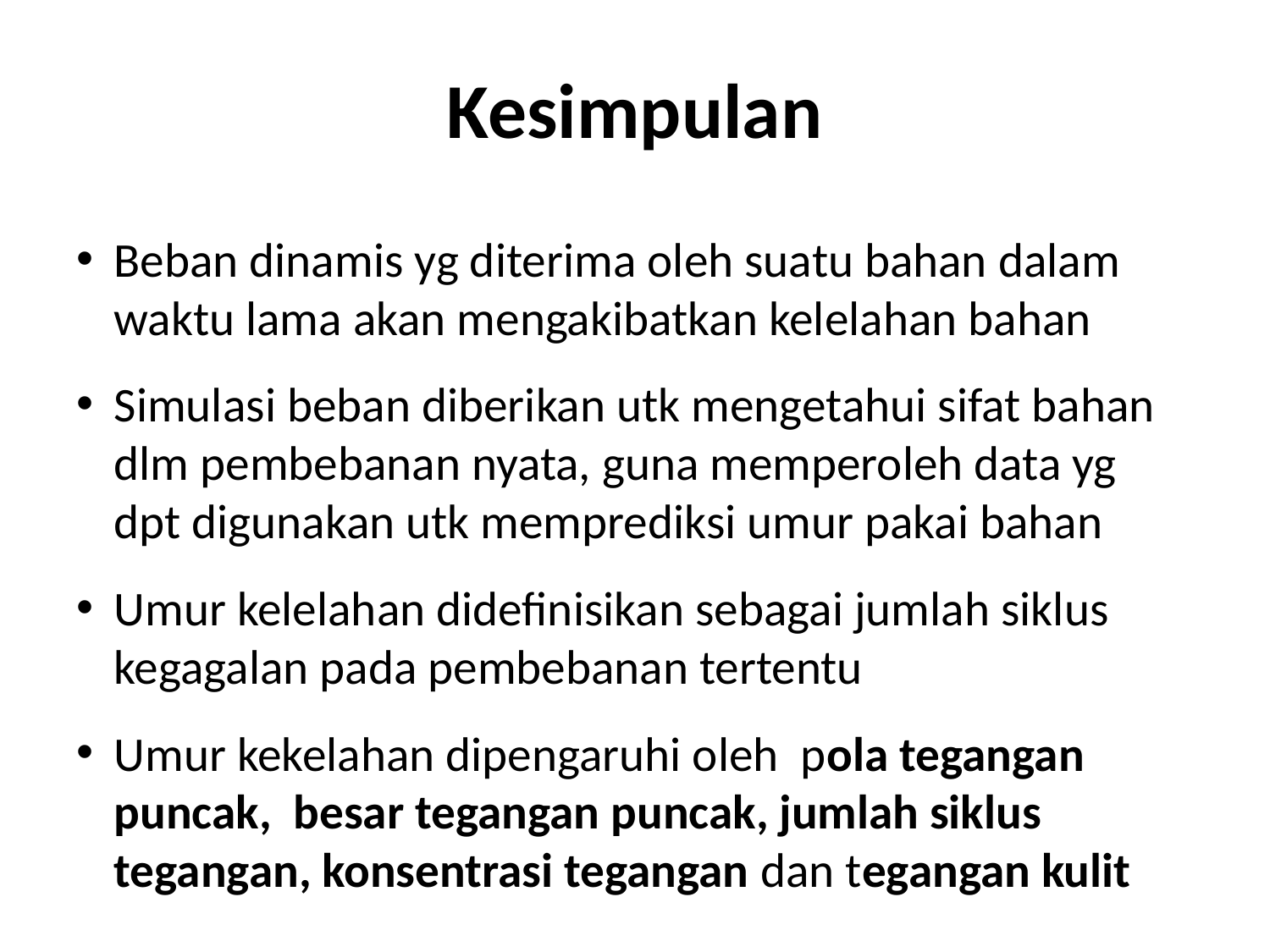

# Kesimpulan
Beban dinamis yg diterima oleh suatu bahan dalam waktu lama akan mengakibatkan kelelahan bahan

Simulasi beban diberikan utk mengetahui sifat bahan dlm pembebanan nyata, guna memperoleh data yg dpt digunakan utk memprediksi umur pakai bahan

Umur kelelahan didefinisikan sebagai jumlah siklus kegagalan pada pembebanan tertentu

Umur kekelahan dipengaruhi oleh  pola tegangan puncak,  besar tegangan puncak, jumlah siklus tegangan, konsentrasi tegangan dan tegangan kulit